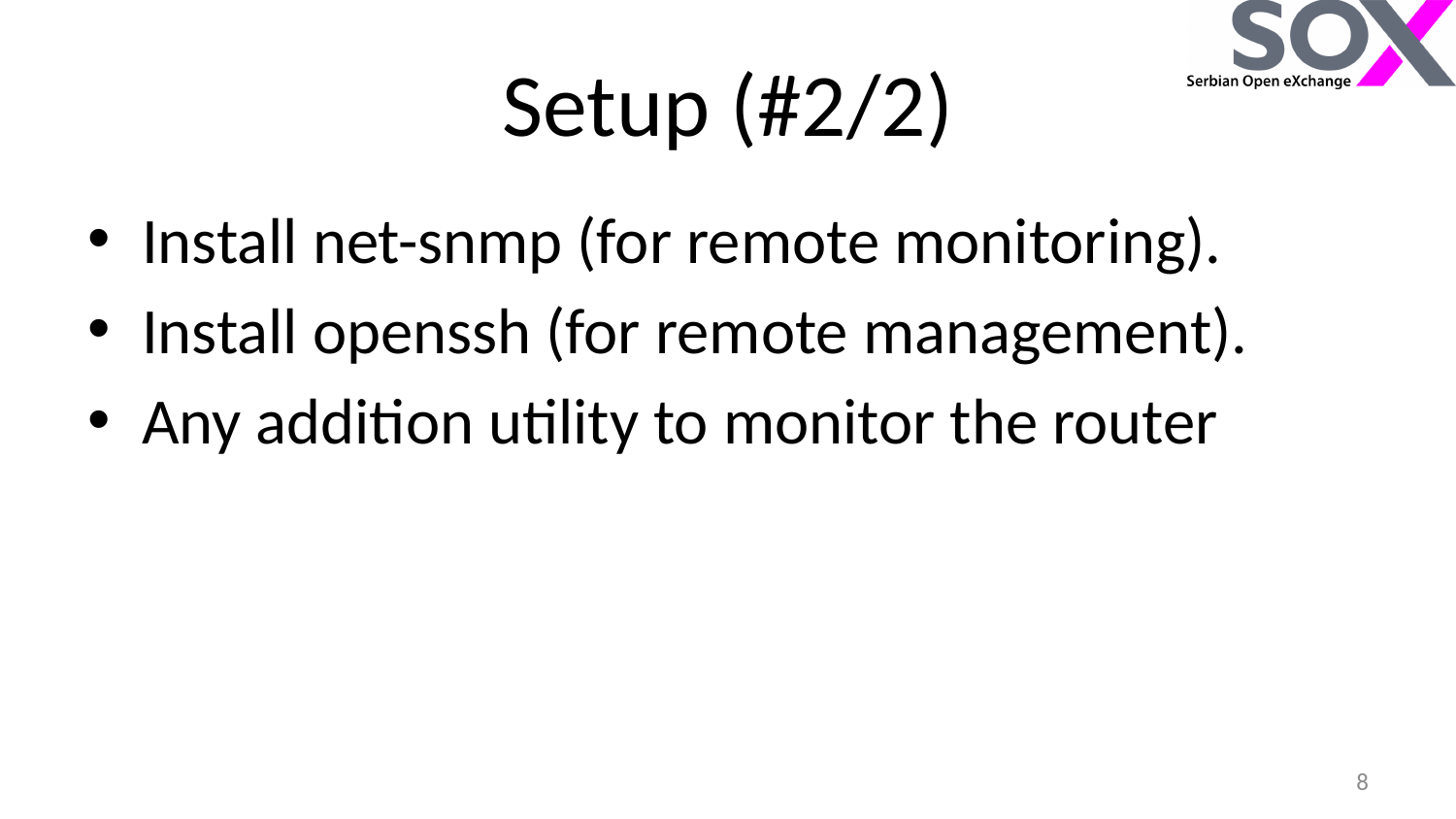

# Setup (#2/2)
Install net-snmp (for remote monitoring).
Install openssh (for remote management).
Any addition utility to monitor the router
8